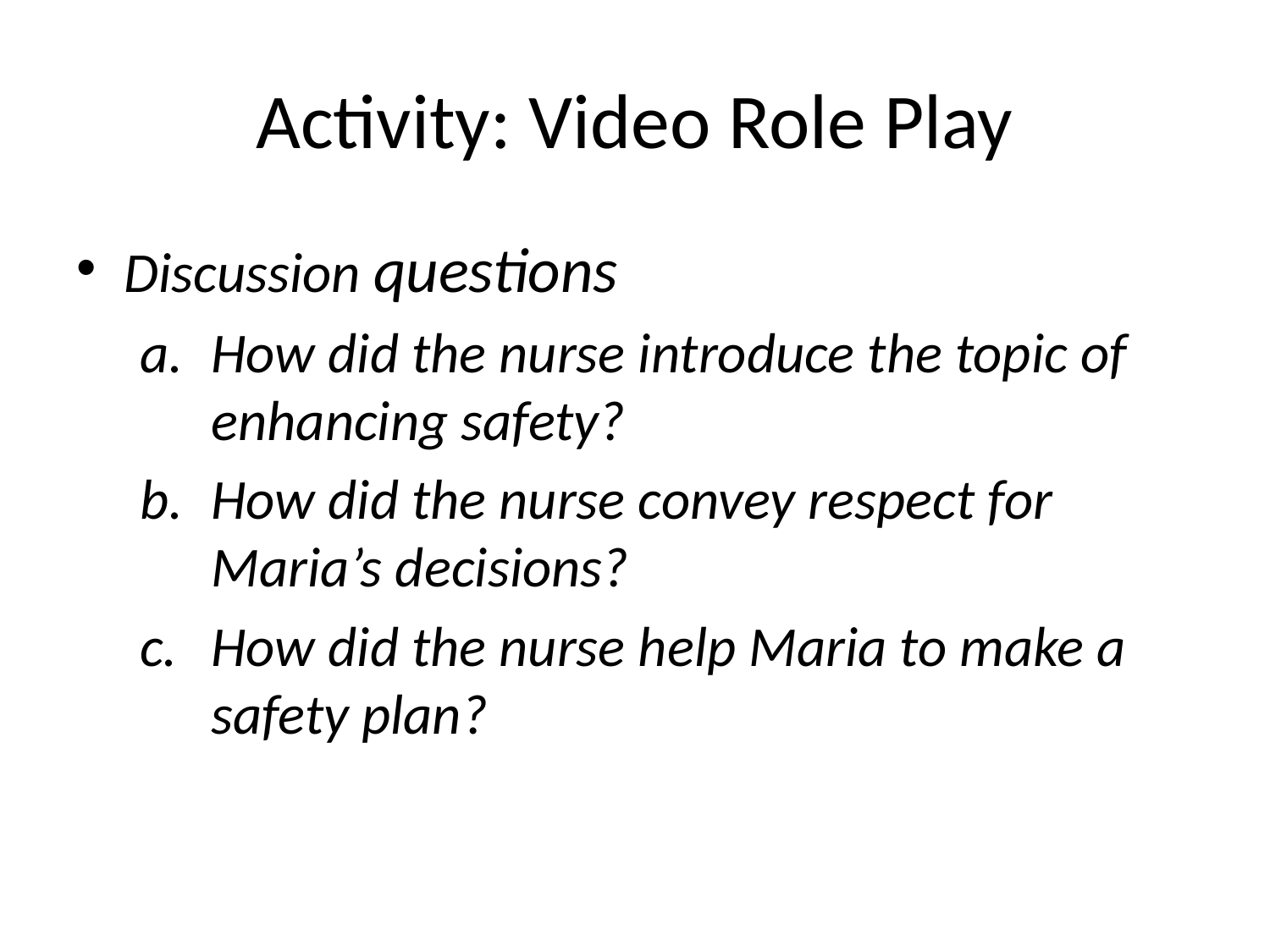

# Activity: Video Role Play
Discussion questions
How did the nurse introduce the topic of enhancing safety?
How did the nurse convey respect for Maria’s decisions?
How did the nurse help Maria to make a safety plan?